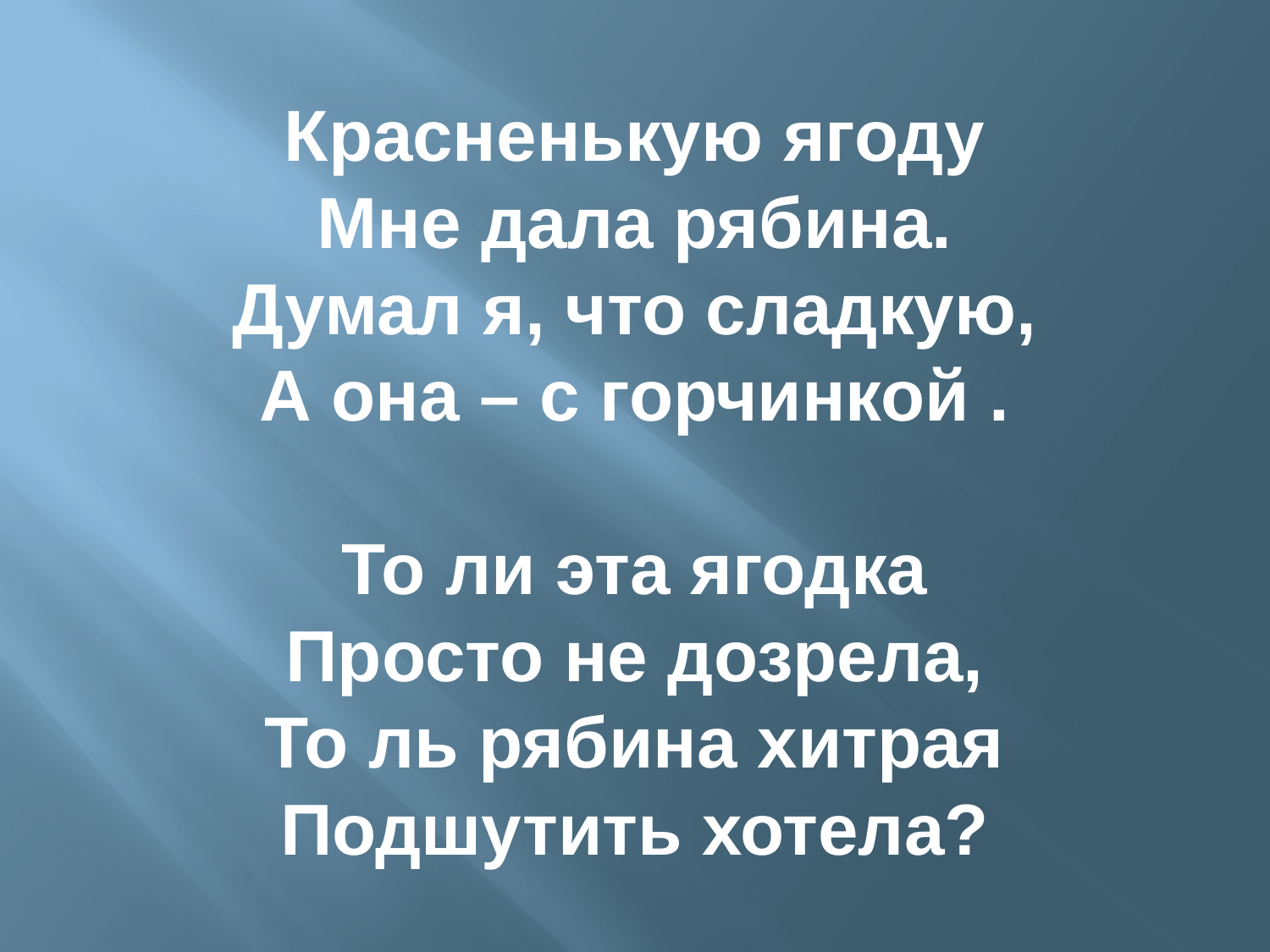

# Красненькую ягоду Мне дала рябина. Думал я, что сладкую, А она – с горчинкой . То ли эта ягодка Просто не дозрела, То ль рябина хитрая Подшутить хотела?